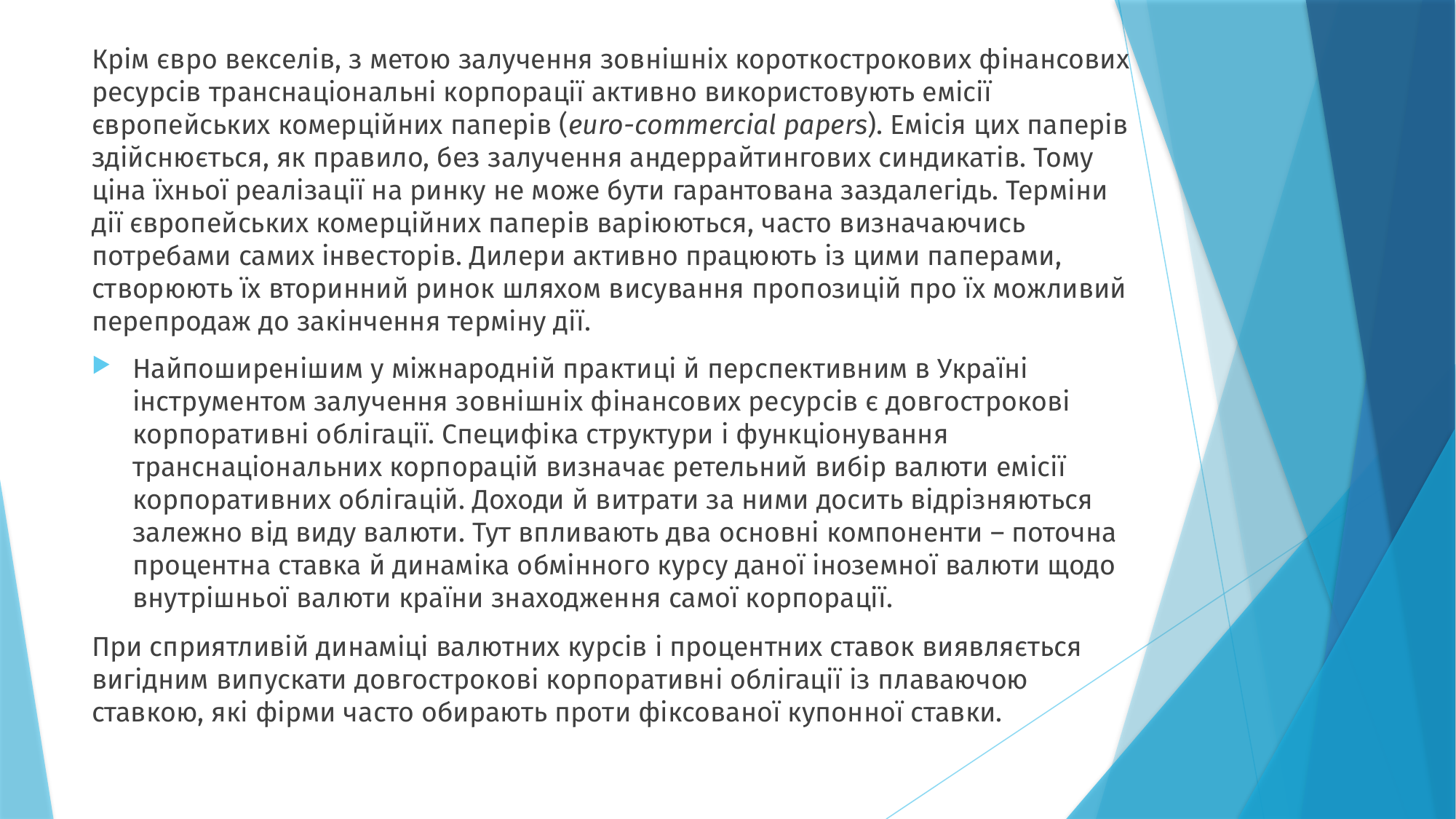

Крім євро векселів, з метою залучення зовнішніх короткострокових фінансових ресурсів транснаціональні корпорації активно використовують емісії європейських комерційних паперів (euro-commercial papers). Емісія цих паперів здійснюється, як правило, без залучення андеррайтингових синдикатів. Тому ціна їхньої реалізації на ринку не може бути гарантована заздалегідь. Терміни дії європейських комерційних паперів варіюються, часто визначаючись потребами самих інвесторів. Дилери активно працюють із цими паперами, створюють їх вторинний ринок шляхом висування пропозицій про їх можливий перепродаж до закінчення терміну дії.
Найпоширенішим у міжнародній практиці й перспективним в Україні інструментом залучення зовнішніх фінансових ресурсів є довгострокові корпоративні облігації. Специфіка структури і функціонування транснаціональних корпорацій визначає ретельний вибір валюти емісії корпоративних облігацій. Доходи й витрати за ними досить відрізняються залежно від виду валюти. Тут впливають два основні компоненти – поточна процентна ставка й динаміка обмінного курсу даної іноземної валюти щодо внутрішньої валюти країни знаходження самої корпорації.
При сприятливій динаміці валютних курсів і процентних ставок виявляється вигідним випускати довгострокові корпоративні облігації із плаваючою ставкою, які фірми часто обирають проти фіксованої купонної ставки.